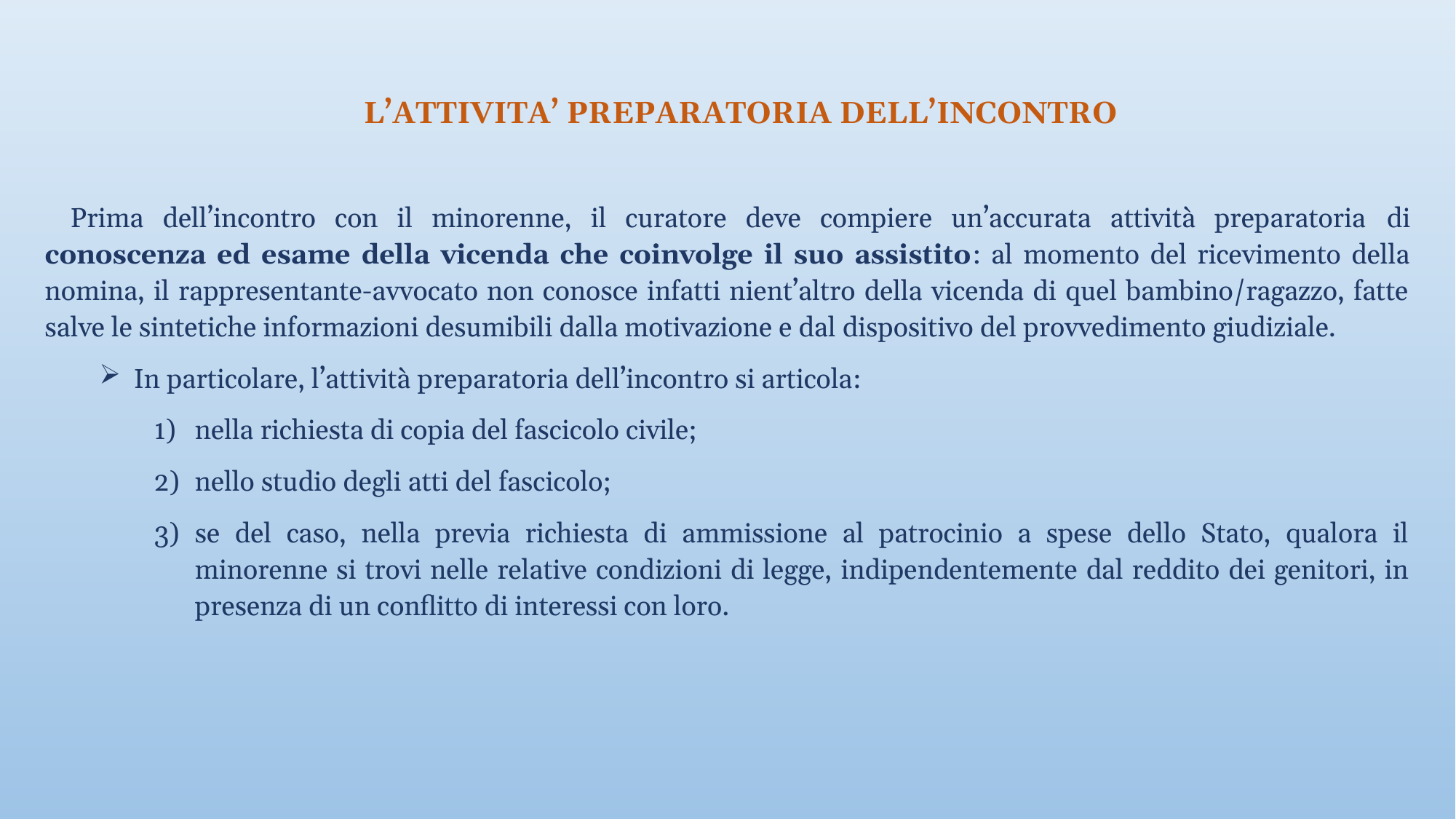

L’ATTIVITA’ PREPARATORIA DELL’INCONTRO

Prima dell’incontro con il minorenne, il curatore deve compiere un’accurata attività preparatoria di conoscenza ed esame della vicenda che coinvolge il suo assistito: al momento del ricevimento della nomina, il rappresentante-avvocato non conosce infatti nient’altro della vicenda di quel bambino/ragazzo, fatte salve le sintetiche informazioni desumibili dalla motivazione e dal dispositivo del provvedimento giudiziale.
In particolare, l’attività preparatoria dell’incontro si articola:
nella richiesta di copia del fascicolo civile;
nello studio degli atti del fascicolo;
se del caso, nella previa richiesta di ammissione al patrocinio a spese dello Stato, qualora il minorenne si trovi nelle relative condizioni di legge, indipendentemente dal reddito dei genitori, in presenza di un conflitto di interessi con loro.